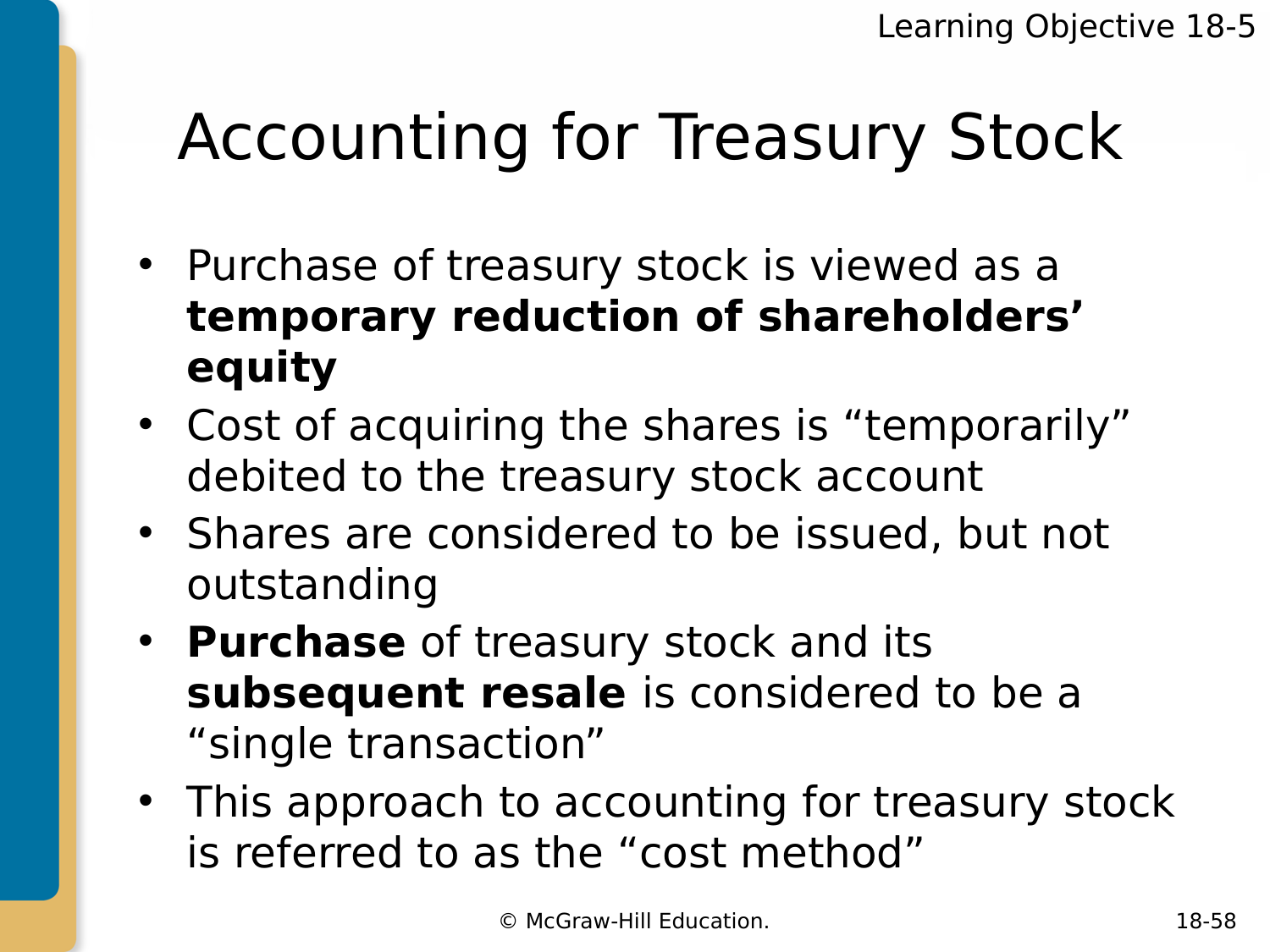

Learning Objective 18-5
# Accounting for Treasury Stock
Purchase of treasury stock is viewed as a temporary reduction of shareholders’ equity
Cost of acquiring the shares is “temporarily” debited to the treasury stock account
Shares are considered to be issued, but not outstanding
Purchase of treasury stock and its subsequent resale is considered to be a “single transaction”
This approach to accounting for treasury stock is referred to as the “cost method”